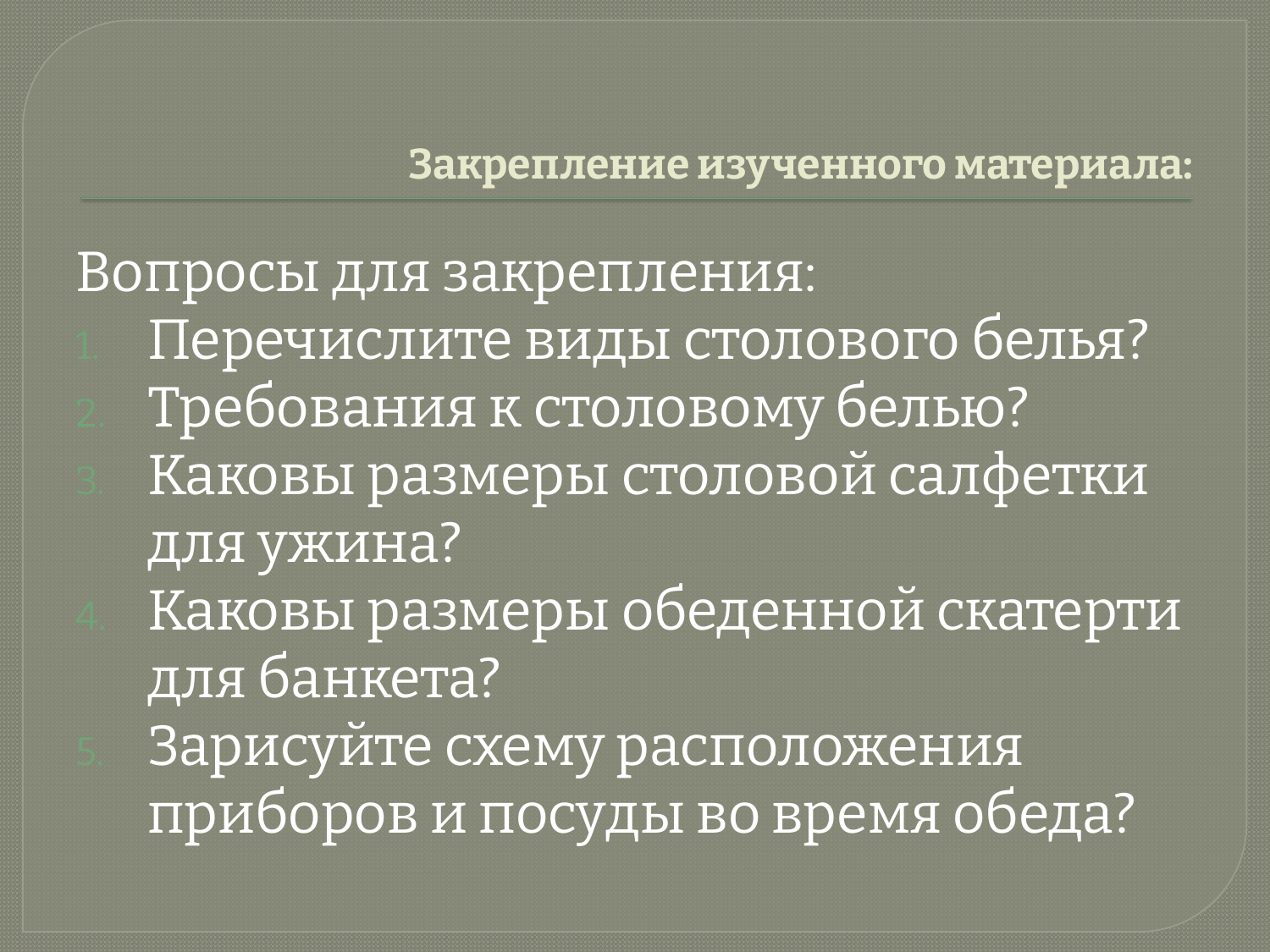

# Закрепление изученного материала:
Вопросы для закрепления:
Перечислите виды столового белья?
Требования к столовому белью?
Каковы размеры столовой салфетки для ужина?
Каковы размеры обеденной скатерти для банкета?
Зарисуйте схему расположения приборов и посуды во время обеда?